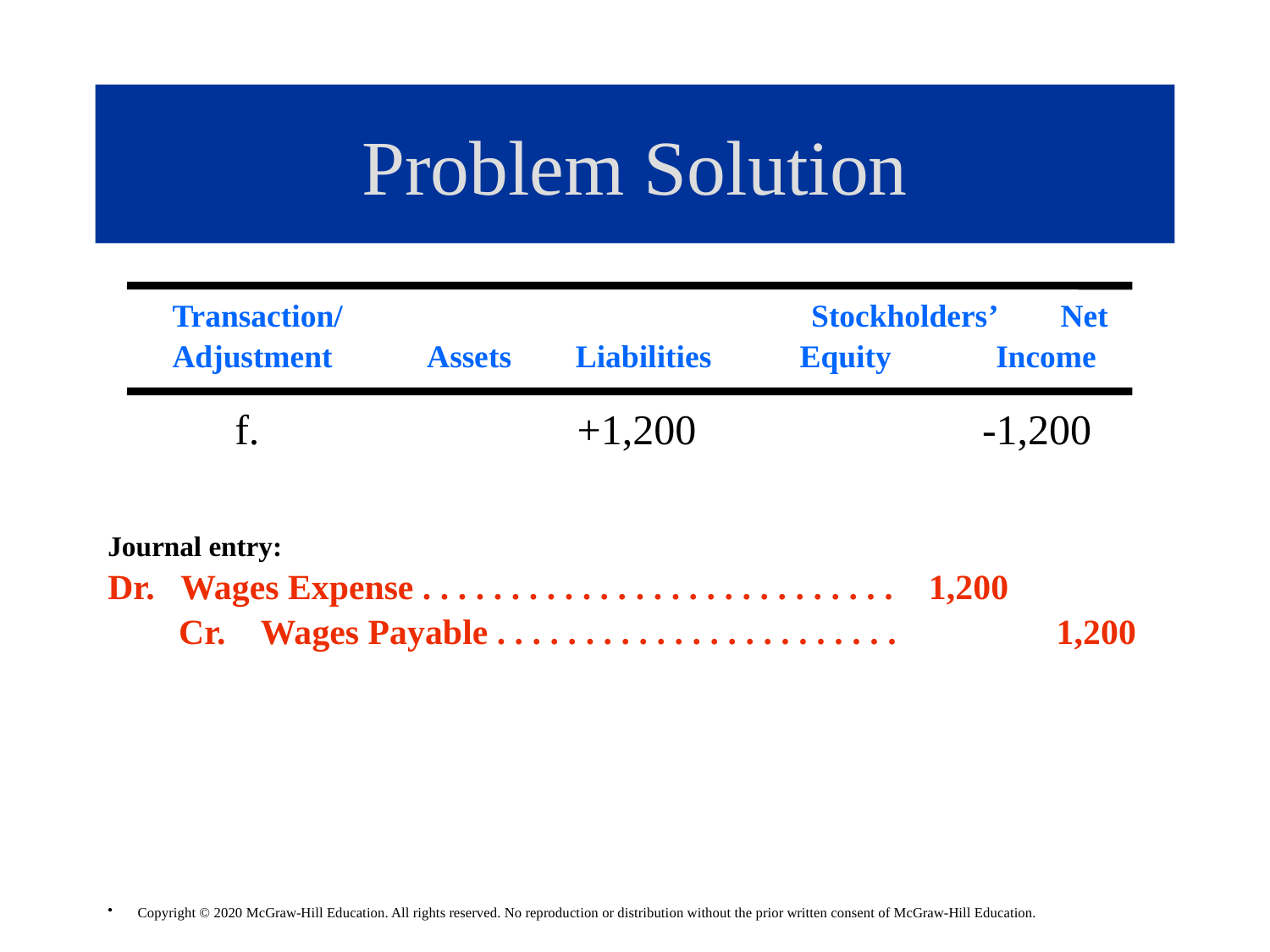

# Problem Solution

        Transaction/	                                                  Stockholders’        Net
        Adjustment            Assets        Liabilities           Equity             Income

            f.                              +1,200                           -1,200

Journal entry:
Dr.   Wages Expense . . . . . . . . . . . . . . . . . . . . . . . . . . .    1,200
        Cr.    Wages Payable . . . . . . . . . . . . . . . . . . . . . . .                  1,200